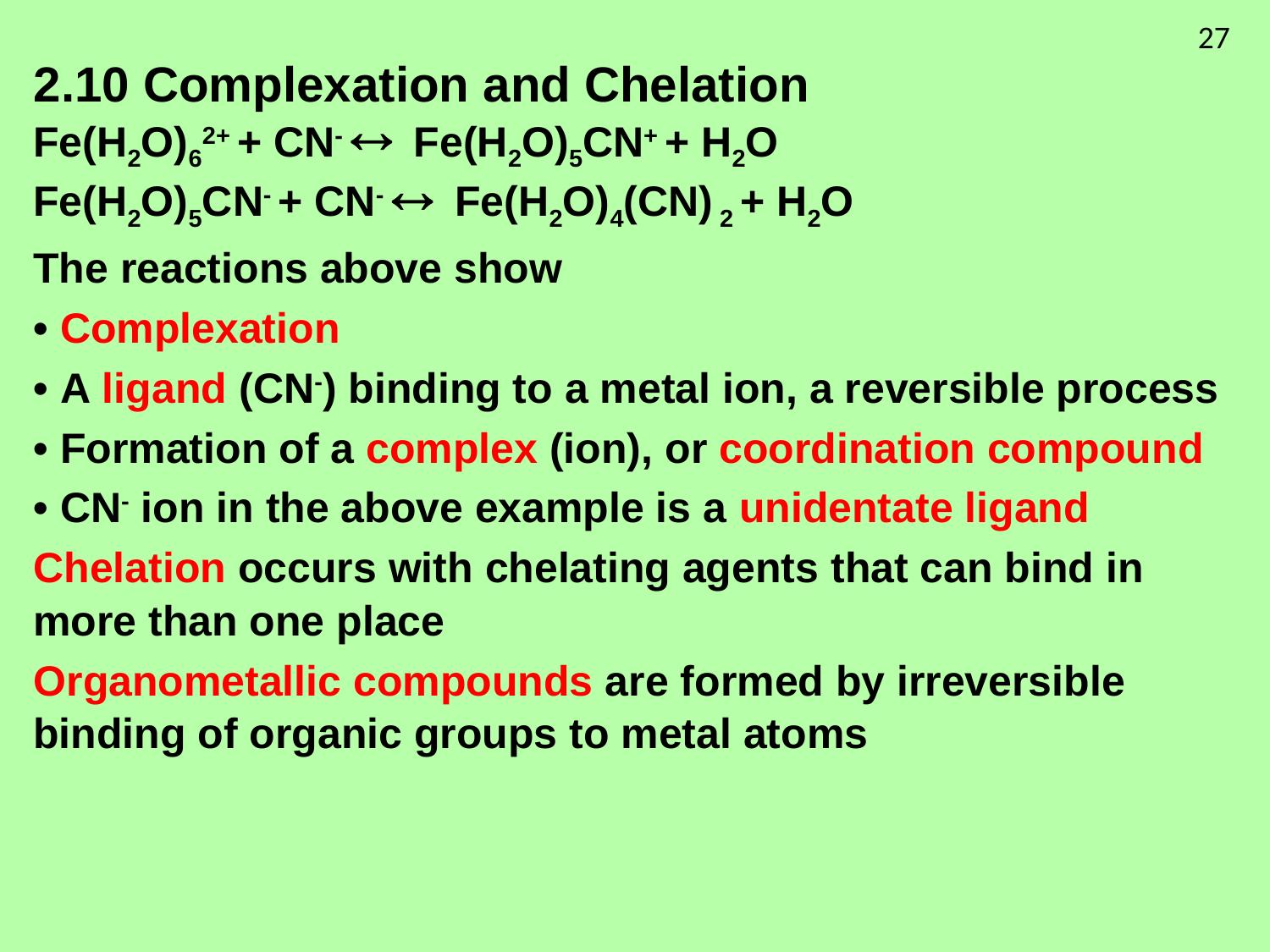

27
2.10 Complexation and Chelation
Fe(H2O)62+ + CN- ↔ Fe(H2O)5CN+ + H2O
Fe(H2O)5CN- + CN- ↔ Fe(H2O)4(CN) 2 + H2O
The reactions above show
• Complexation
• A ligand (CN-) binding to a metal ion, a reversible process
• Formation of a complex (ion), or coordination compound
• CN- ion in the above example is a unidentate ligand
Chelation occurs with chelating agents that can bind in more than one place
Organometallic compounds are formed by irreversible binding of organic groups to metal atoms